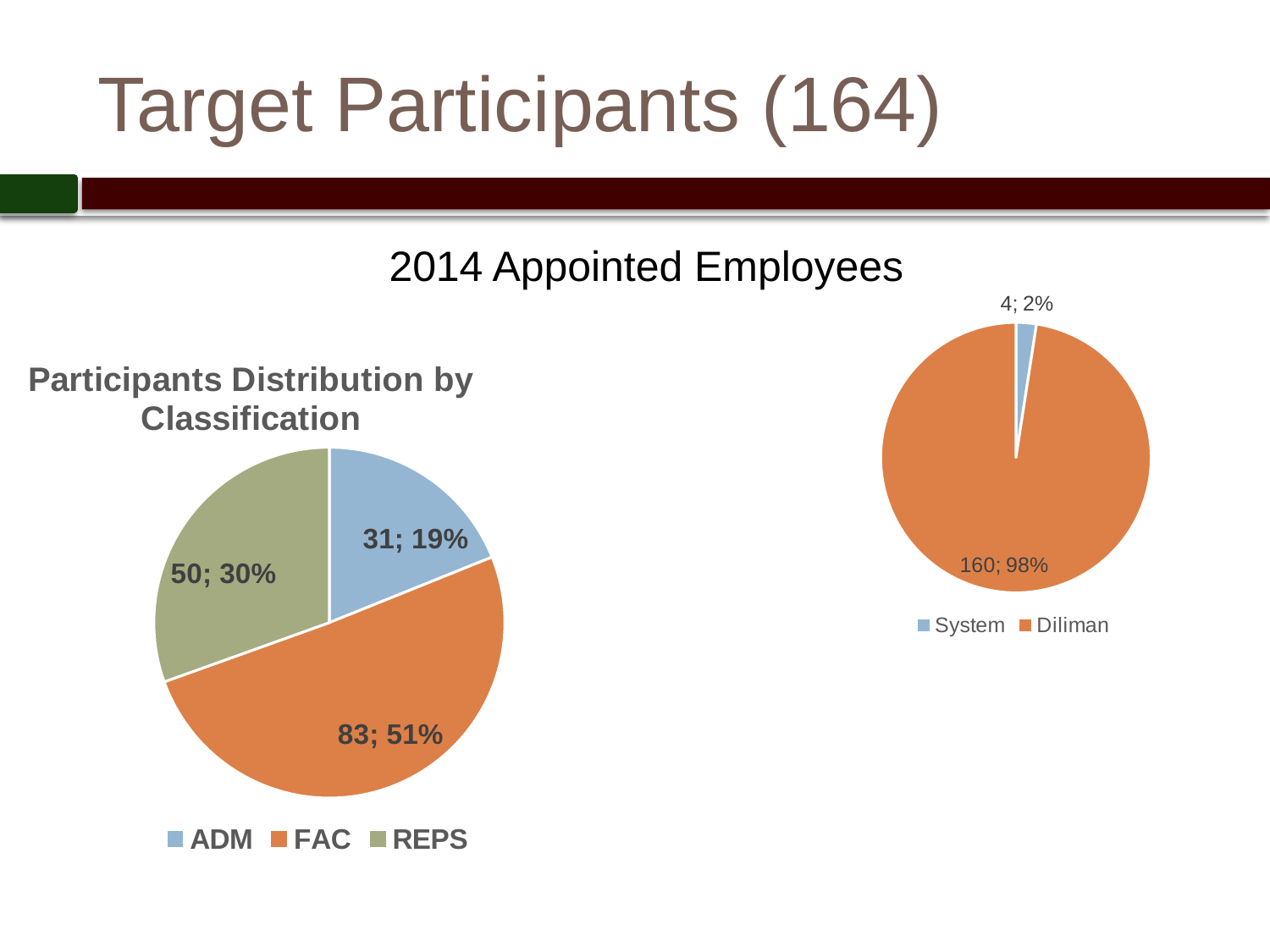

# Target Participants (164)
 2014 Appointed Employees

### Chart

| Category | Column1 |
|---|---|
| System | 4.0 |
| Diliman  | 160.0 |

### Chart: Participants Distribution by Classification

| Category | No. |
|---|---|
| ADM | 31.0 |
| FAC | 83.0 |
| REPS | 50.0 |